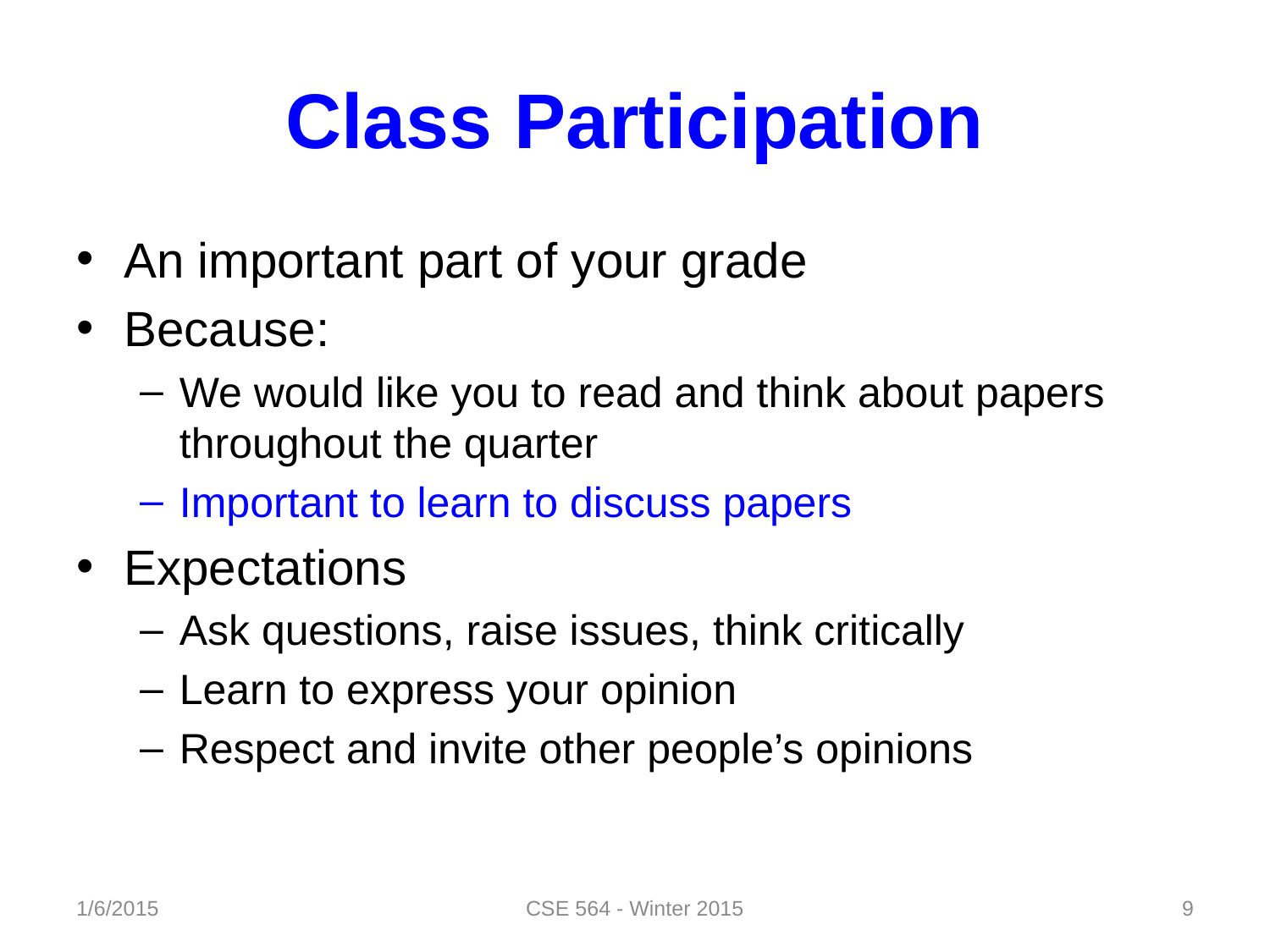

# Class Participation
An important part of your grade
Because:
We would like you to read and think about papers throughout the quarter
Important to learn to discuss papers
Expectations
Ask questions, raise issues, think critically
Learn to express your opinion
Respect and invite other people’s opinions

1/6/2015
CSE 564 - Winter 2015
9